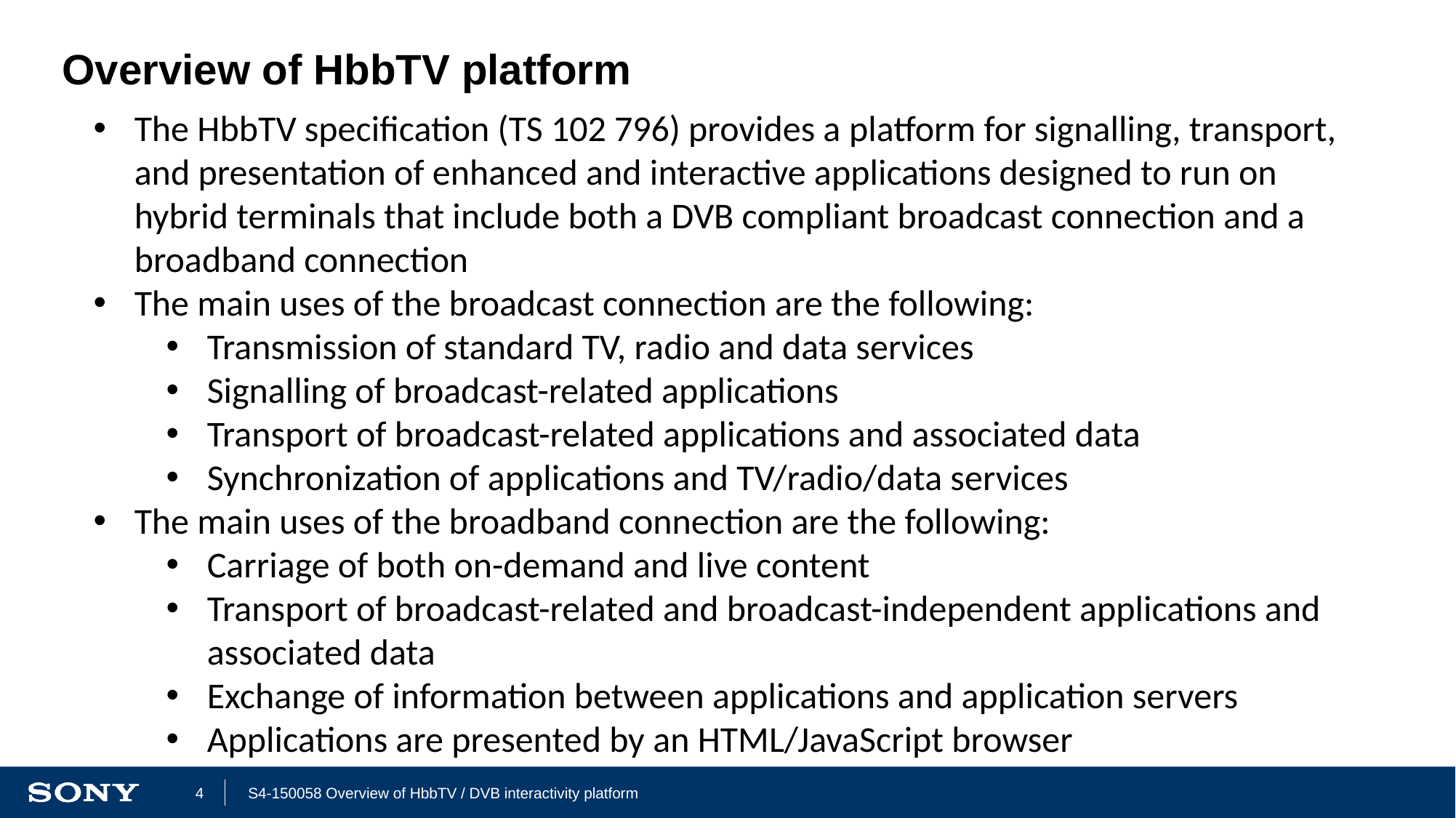

# Overview of HbbTV platform
The HbbTV specification (TS 102 796) provides a platform for signalling, transport, and presentation of enhanced and interactive applications designed to run on hybrid terminals that include both a DVB compliant broadcast connection and a broadband connection
The main uses of the broadcast connection are the following:
Transmission of standard TV, radio and data services
Signalling of broadcast-related applications
Transport of broadcast-related applications and associated data
Synchronization of applications and TV/radio/data services
The main uses of the broadband connection are the following:
Carriage of both on-demand and live content
Transport of broadcast-related and broadcast-independent applications and associated data
Exchange of information between applications and application servers
Applications are presented by an HTML/JavaScript browser